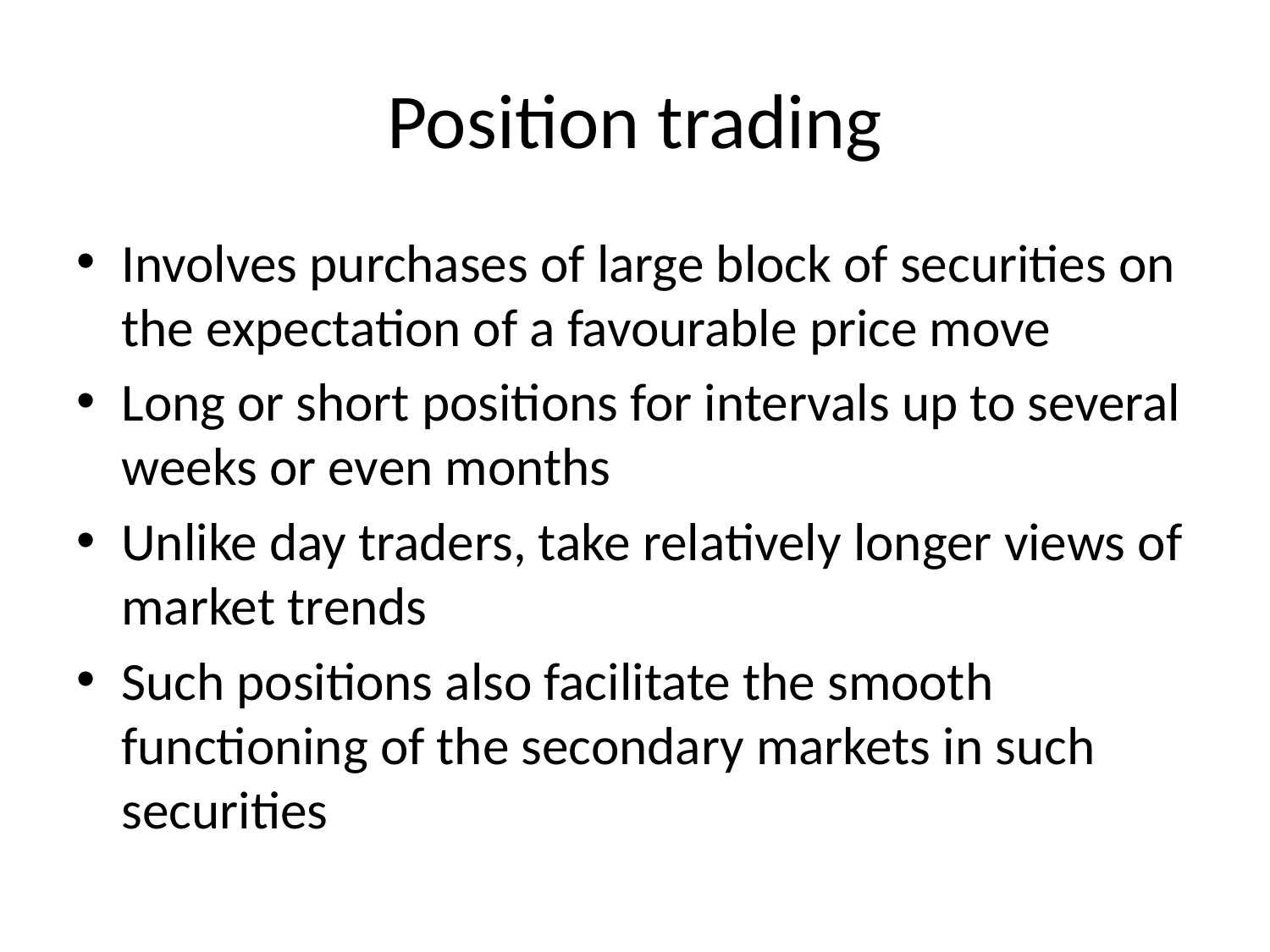

# Position trading
Involves purchases of large block of securities on the expectation of a favourable price move
Long or short positions for intervals up to several weeks or even months
Unlike day traders, take relatively longer views of market trends
Such positions also facilitate the smooth functioning of the secondary markets in such securities